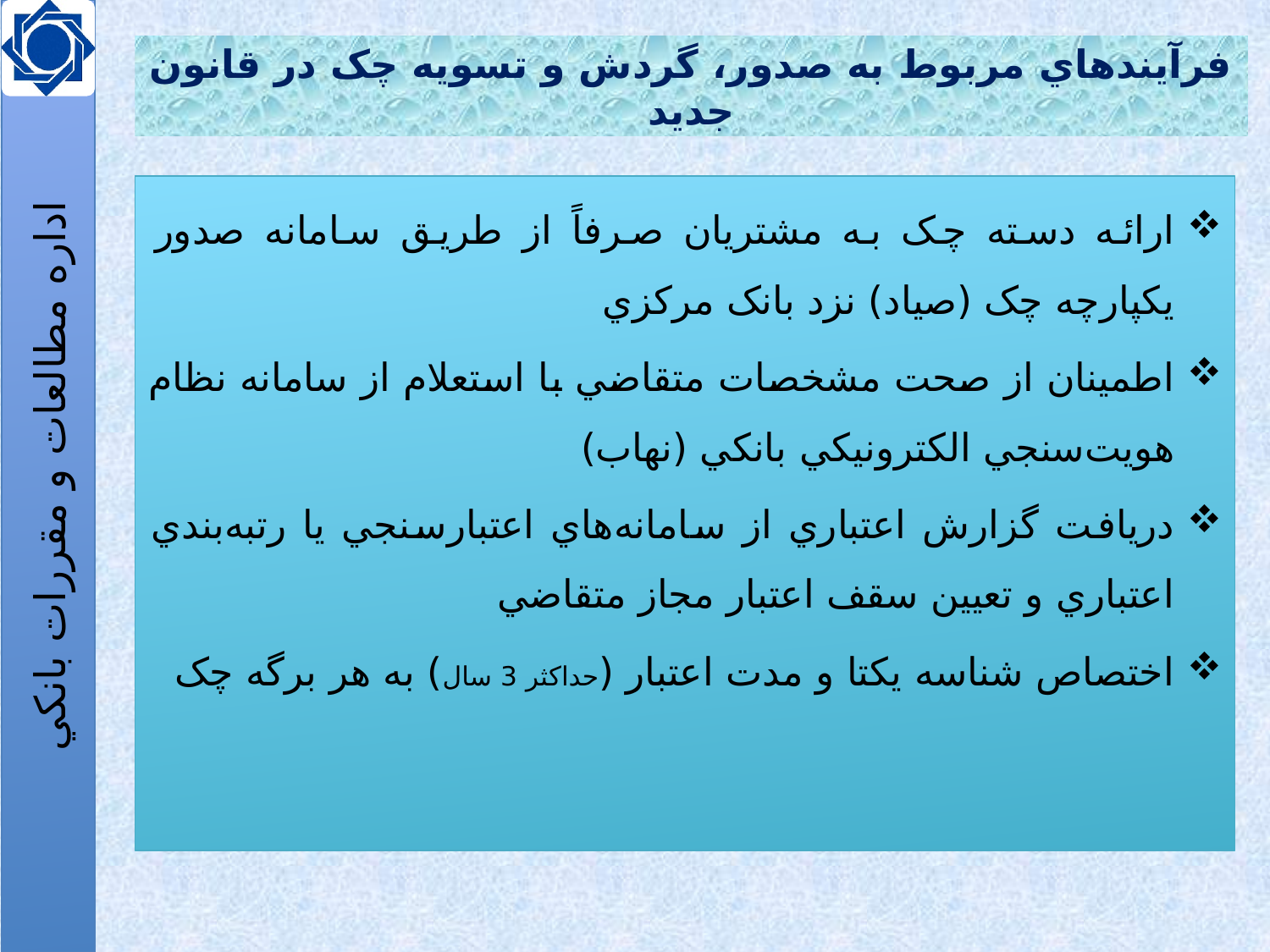

# فرآيندهاي مربوط به صدور، گردش و تسويه چک در قانون جديد
ارائه دسته چک به مشتريان صرفاً از طريق سامانه صدور يکپارچه چک (صياد) نزد بانک مرکزي
اطمينان از صحت مشخصات متقاضي با استعلام از سامانه نظام هويت‌سنجي الکترونيکي بانکي (نهاب)
دريافت گزارش اعتباري از سامانه‌هاي اعتبارسنجي يا رتبه‌بندي اعتباري و تعيين سقف اعتبار مجاز متقاضي
اختصاص شناسه يکتا و مدت اعتبار (حداکثر 3 سال) به هر برگه چک